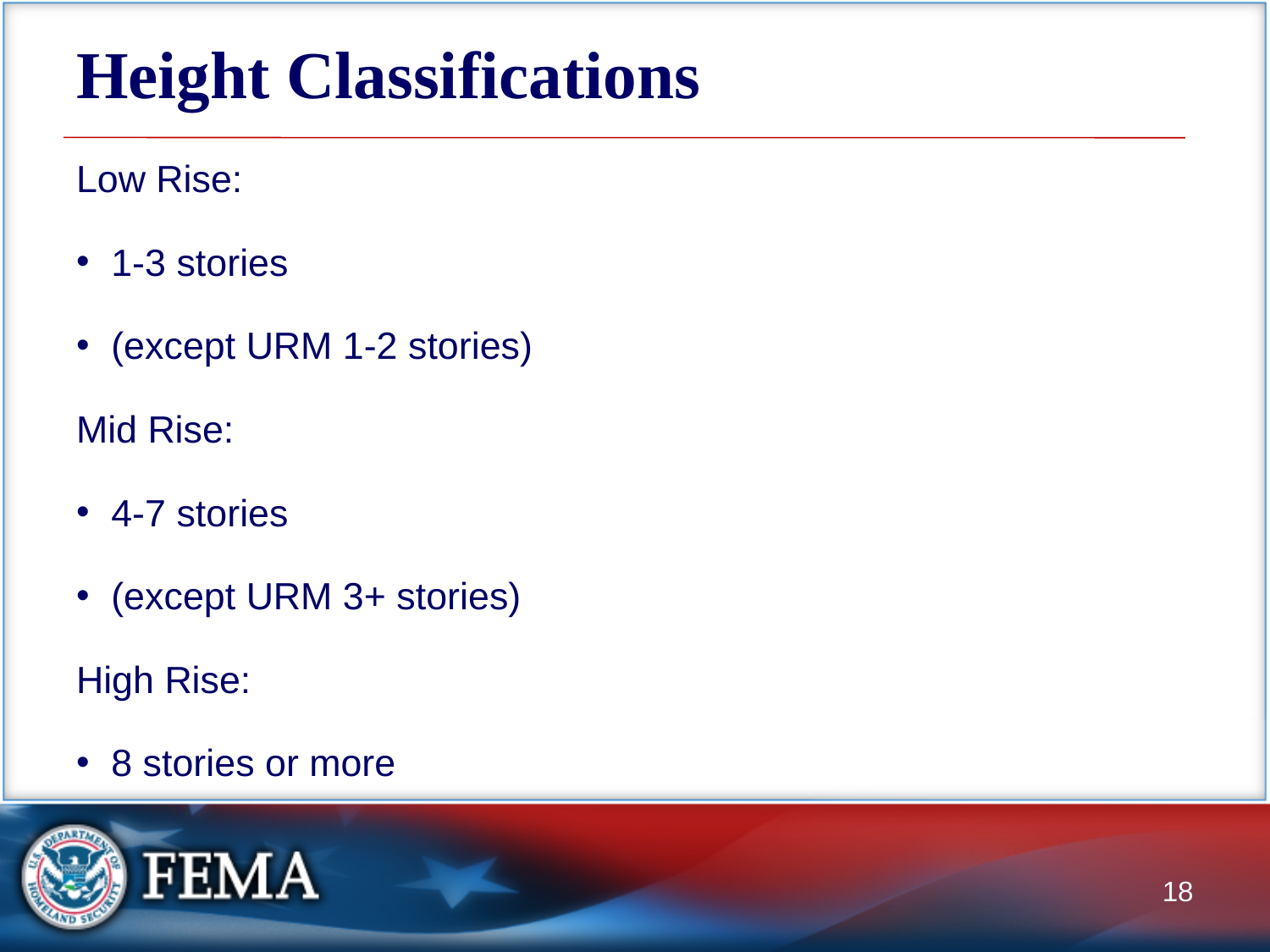

# Height Classifications
Low Rise:
1-3 stories
(except URM 1-2 stories)
Mid Rise:
4-7 stories
(except URM 3+ stories)
High Rise:
8 stories or more
18